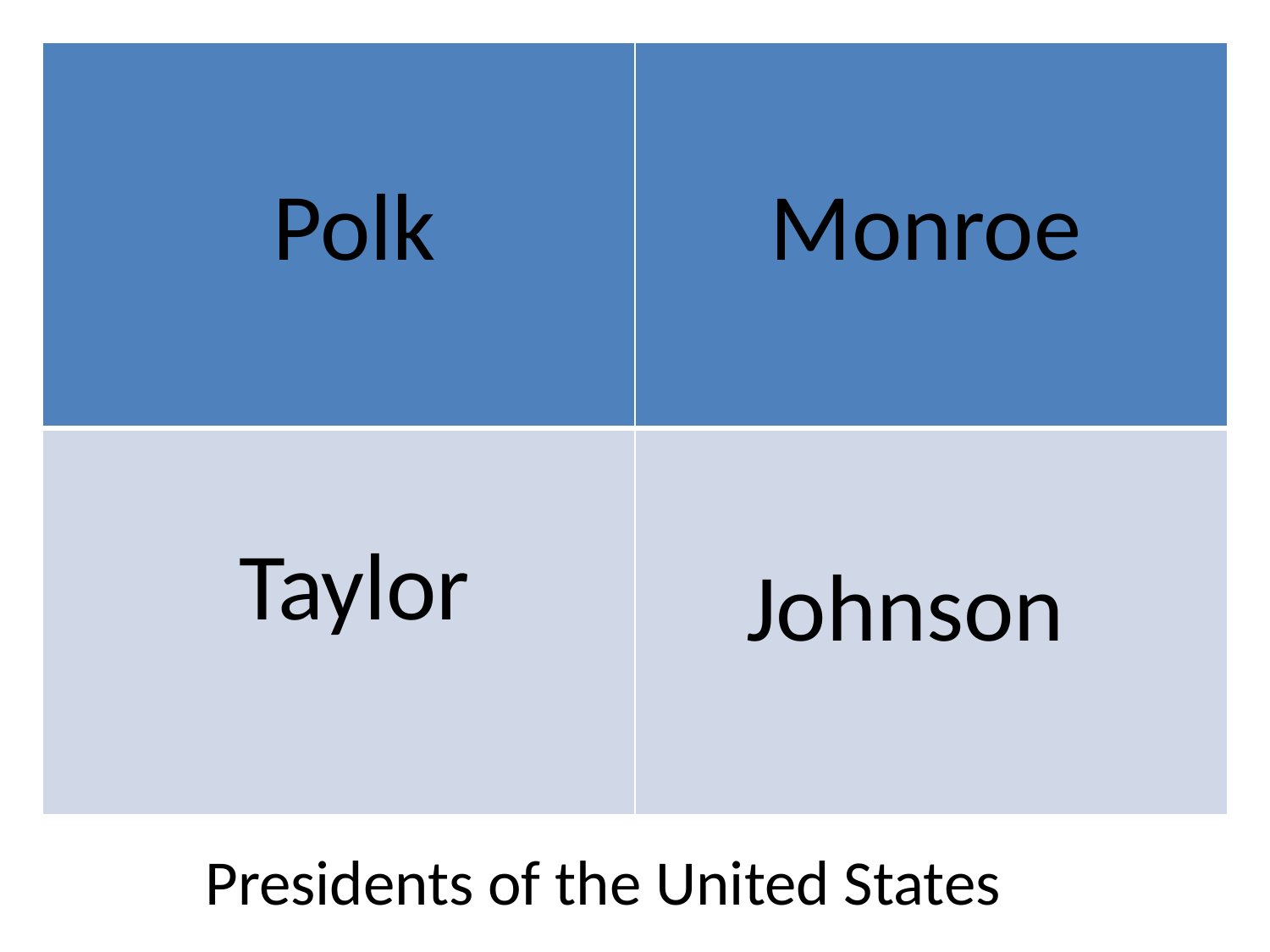

|  |  |
| --- | --- |
|  |  |
Polk
Monroe
Taylor
Johnson
Presidents of the United States